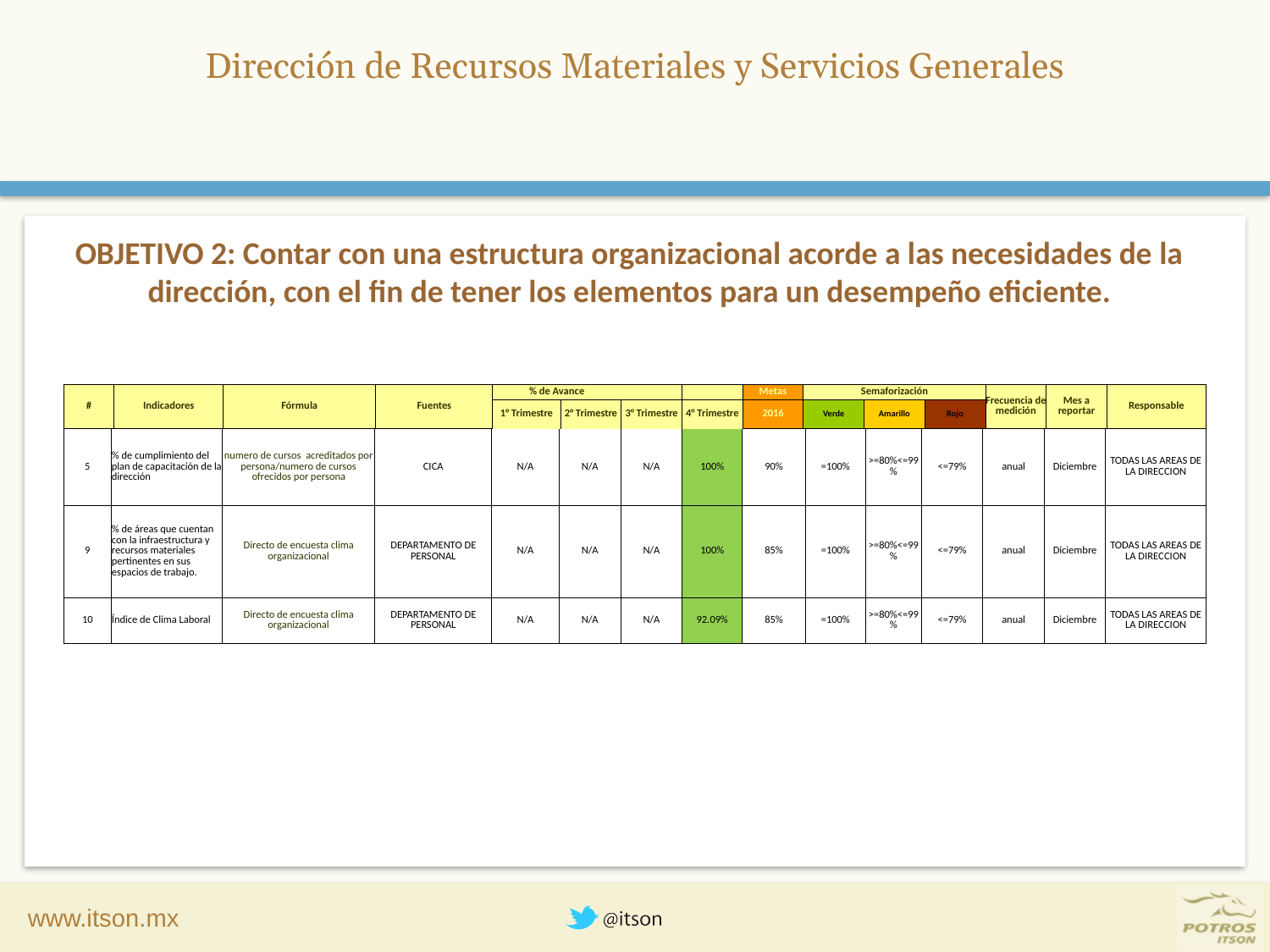

# Dirección de Recursos Materiales y Servicios Generales
OBJETIVO 2: Contar con una estructura organizacional acorde a las necesidades de la dirección, con el fin de tener los elementos para un desempeño eficiente.
| # | Indicadores | Fórmula | Fuentes | % de Avance |  |  |  | Metas | Semaforización |  |  | Frecuencia de medición | Mes a reportar | Responsable |
| --- | --- | --- | --- | --- | --- | --- | --- | --- | --- | --- | --- | --- | --- | --- |
|  |  |  |  | 1° Trimestre | 2° Trimestre | 3° Trimestre | 4° Trimestre | 2016 | Verde | Amarillo | Rojo |  |  |  |
| 5 | % de cumplimiento del plan de capacitación de la dirección | numero de cursos acreditados por persona/numero de cursos ofrecidos por persona | CICA | N/A | N/A | N/A | 100% | 90% | =100% | >=80%<=99% | <=79% | anual | Diciembre | TODAS LAS AREAS DE LA DIRECCION |
| --- | --- | --- | --- | --- | --- | --- | --- | --- | --- | --- | --- | --- | --- | --- |
| 9 | % de áreas que cuentan con la infraestructura y recursos materiales pertinentes en sus espacios de trabajo. | Directo de encuesta clima organizacional | DEPARTAMENTO DE PERSONAL | N/A | N/A | N/A | 100% | 85% | =100% | >=80%<=99% | <=79% | anual | Diciembre | TODAS LAS AREAS DE LA DIRECCION |
| 10 | Índice de Clima Laboral | Directo de encuesta clima organizacional | DEPARTAMENTO DE PERSONAL | N/A | N/A | N/A | 92.09% | 85% | =100% | >=80%<=99% | <=79% | anual | Diciembre | TODAS LAS AREAS DE LA DIRECCION |